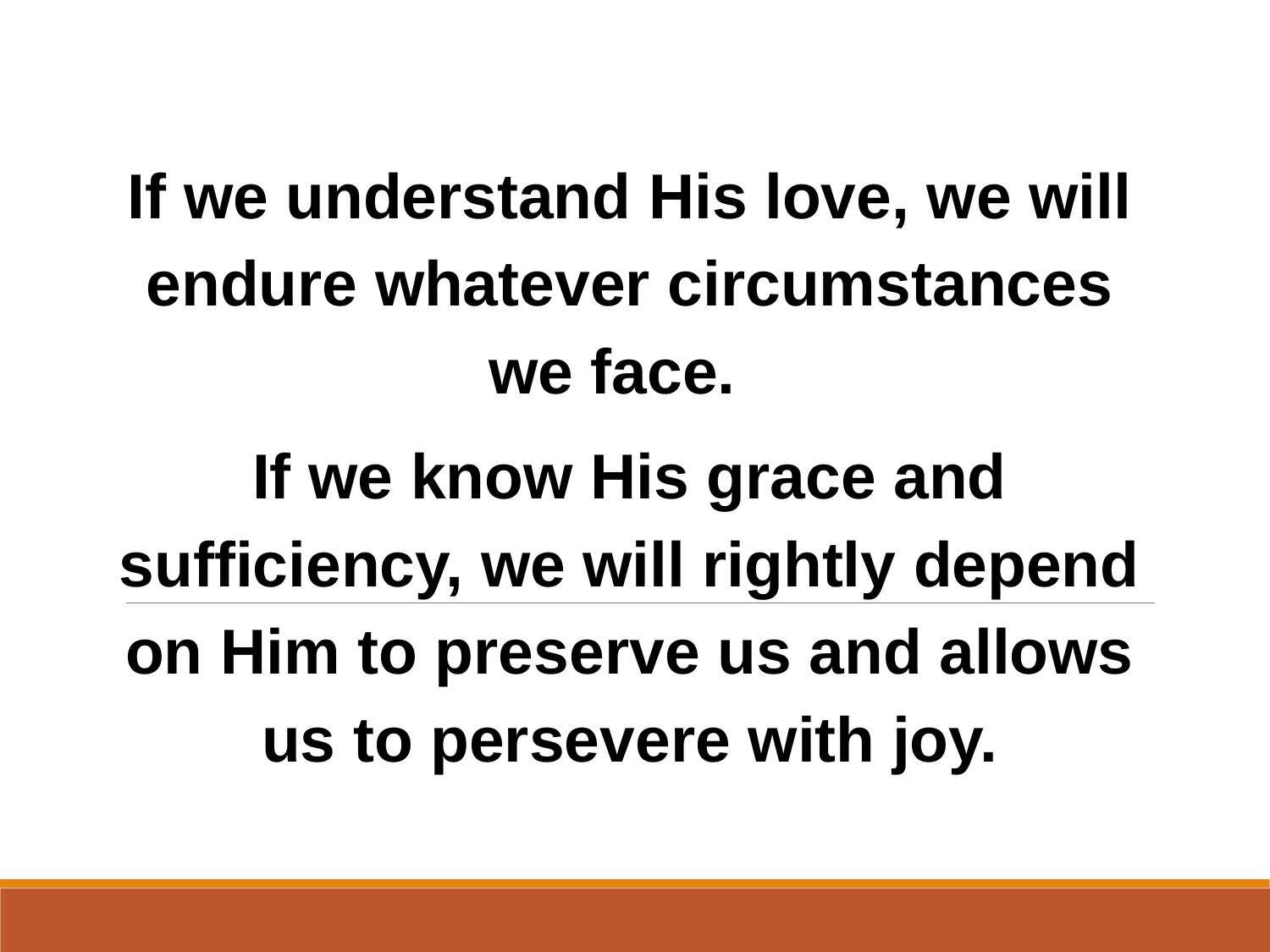

If we understand His love, we will endure whatever circumstances we face.
If we know His grace and sufficiency, we will rightly depend on Him to preserve us and allows us to persevere with joy.